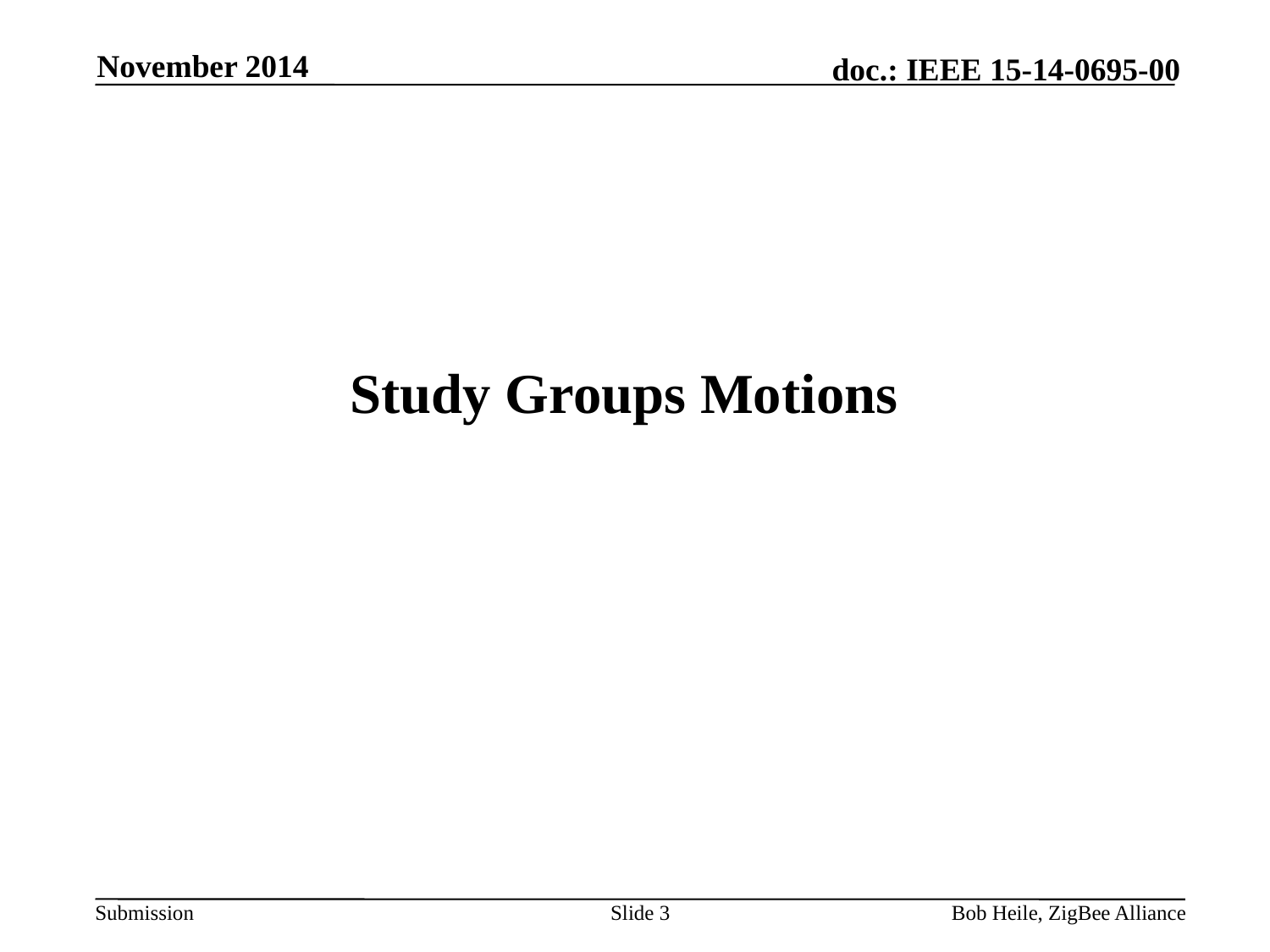

November 2014
# Study Groups Motions
Slide 3
Bob Heile, ZigBee Alliance